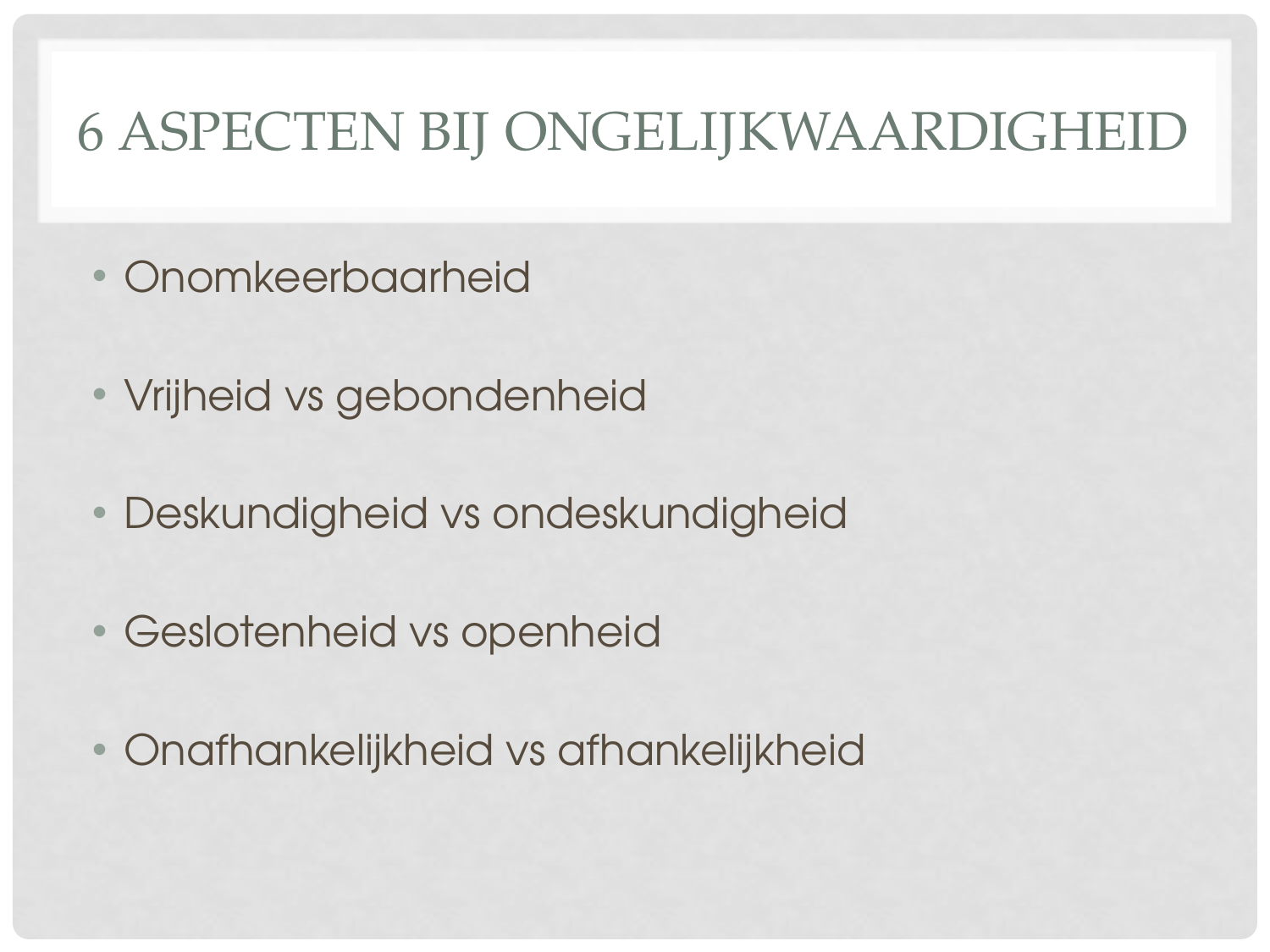

# 6 aspecten bij ongelijkwaardigheid
Onomkeerbaarheid

Vrijheid vs gebondenheid

Deskundigheid vs ondeskundigheid

Geslotenheid vs openheid

Onafhankelijkheid vs afhankelijkheid